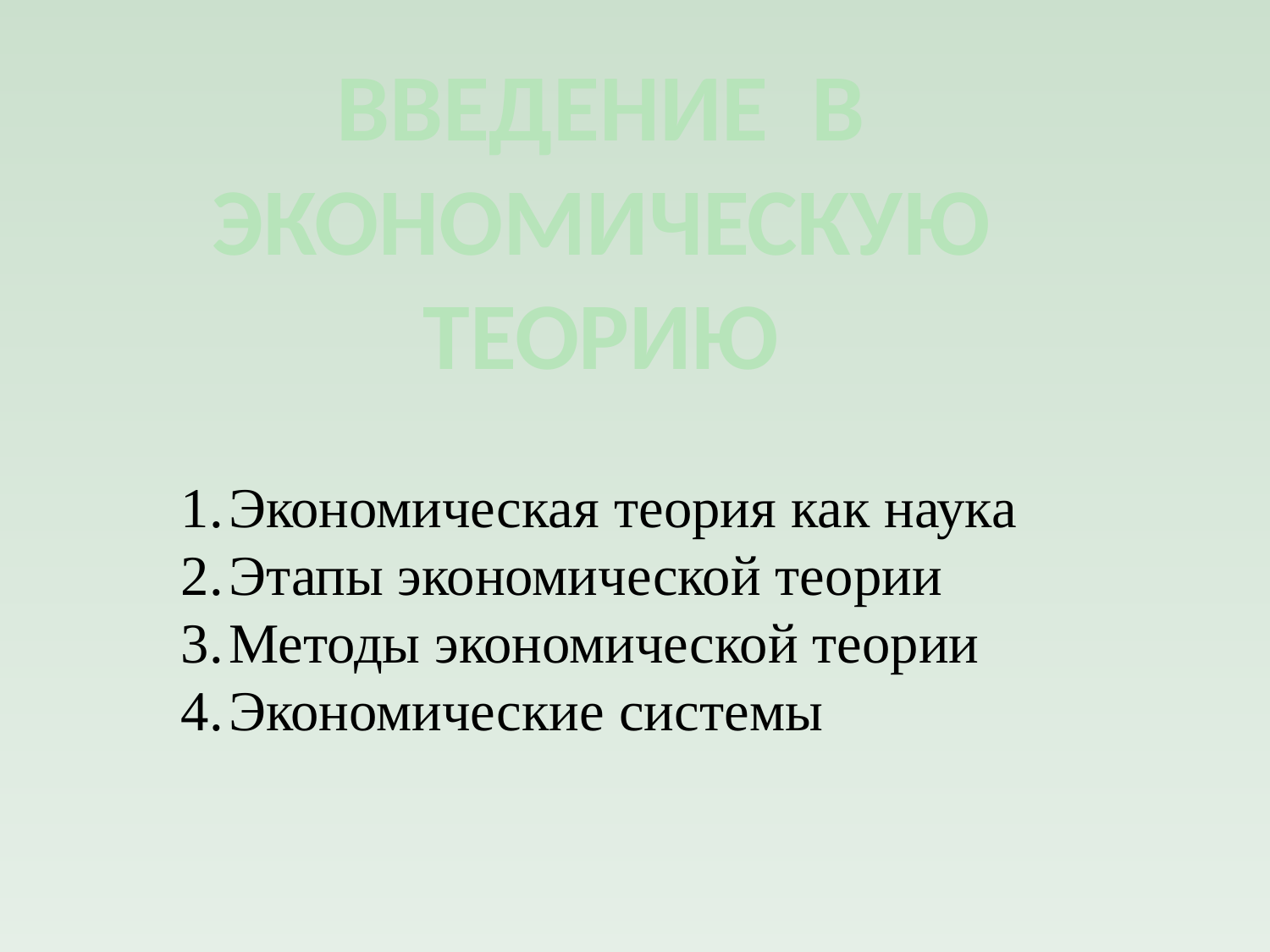

ВВЕДЕНИЕ  В ЭКОНОМИЧЕСКУЮ ТЕОРИЮ
Экономическая теория как наука
Этапы экономической теории
Методы экономической теории
Экономические системы